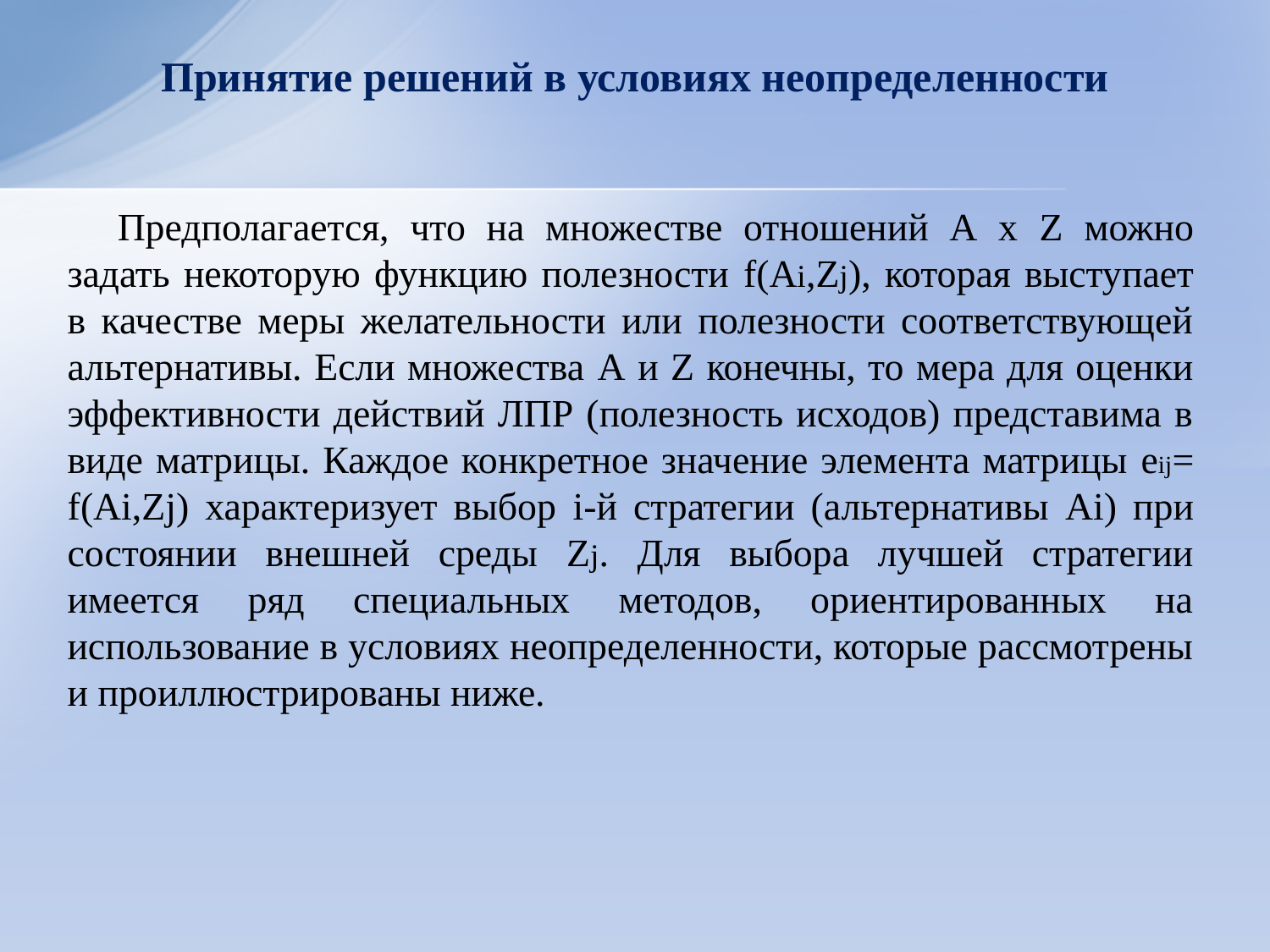

# Принятие решений в условиях неопределенности
Предполагается, что на множестве отношений А х Z можно задать некоторую функцию полезности f(Ai,Zj), которая выступает в качестве меры желательности или полезности соответствующей альтернативы. Если множества A и Z конечны, то мера для оценки эффективности действий ЛПР (полезность исходов) представима в виде матрицы. Каждое конкретное значение элемента матрицы eij= f(Ai,Zj) характеризует выбор i-й стратегии (альтернативы Ai) при состоянии внешней среды Zj. Для выбора лучшей стратегии имеется ряд специальных методов, ориентированных на использование в условиях неопределенности, которые рассмотрены и проиллюстрированы ниже.